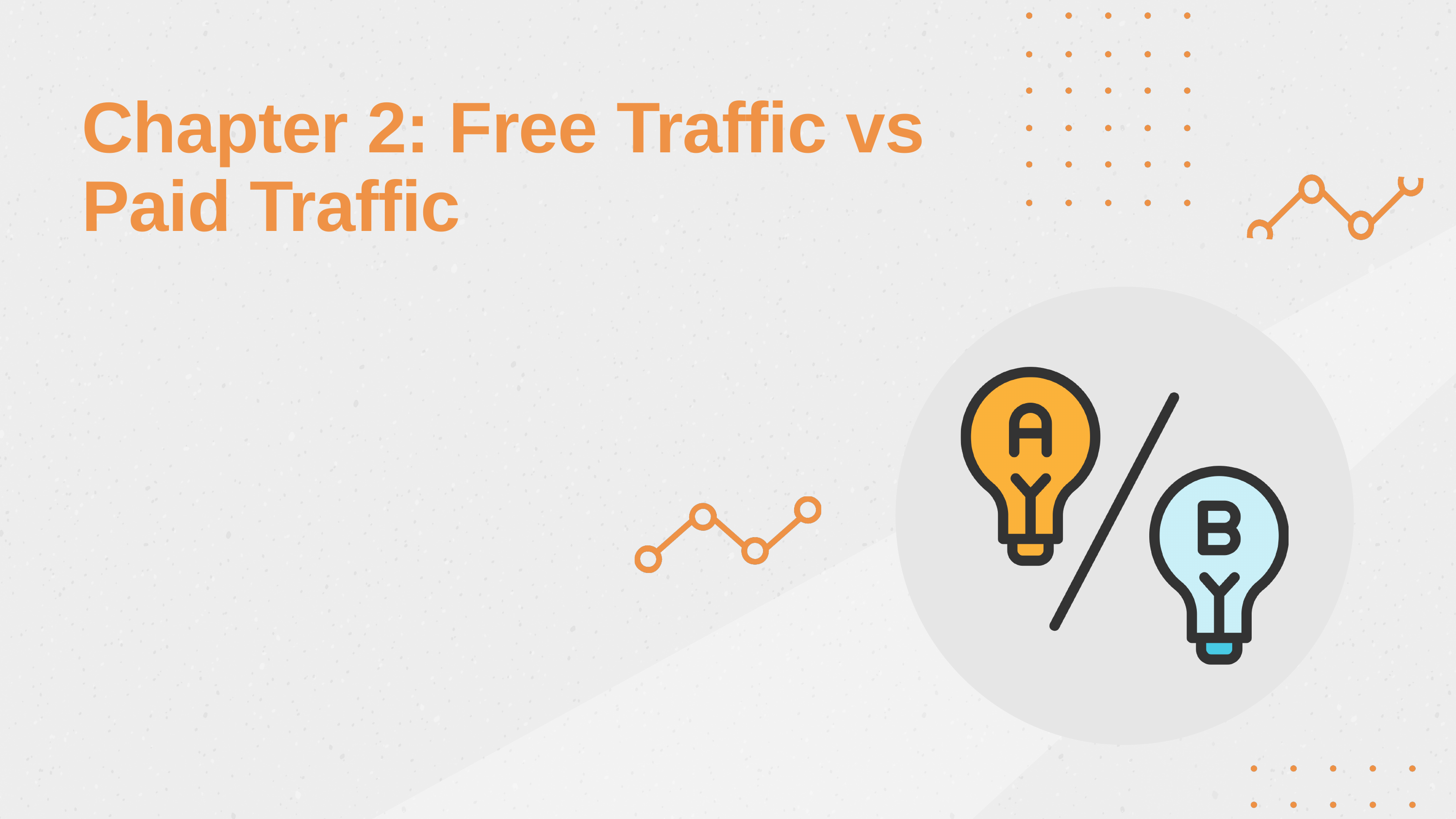

Chapter 2: Free Traffic vs Paid Traffic